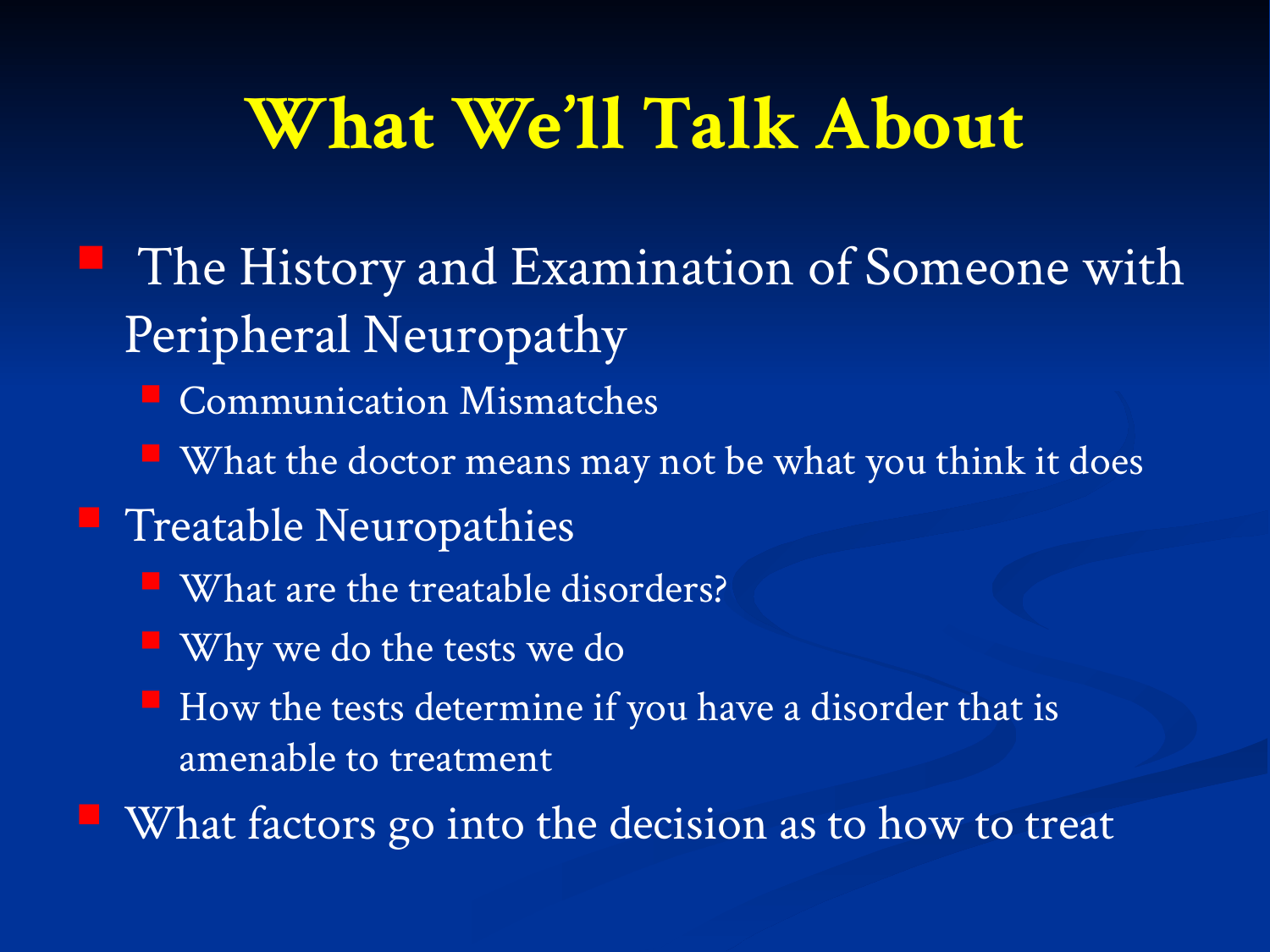

# What We’ll Talk About
 The History and Examination of Someone with Peripheral Neuropathy
Communication Mismatches
What the doctor means may not be what you think it does
Treatable Neuropathies
What are the treatable disorders?
Why we do the tests we do
How the tests determine if you have a disorder that is amenable to treatment
What factors go into the decision as to how to treat